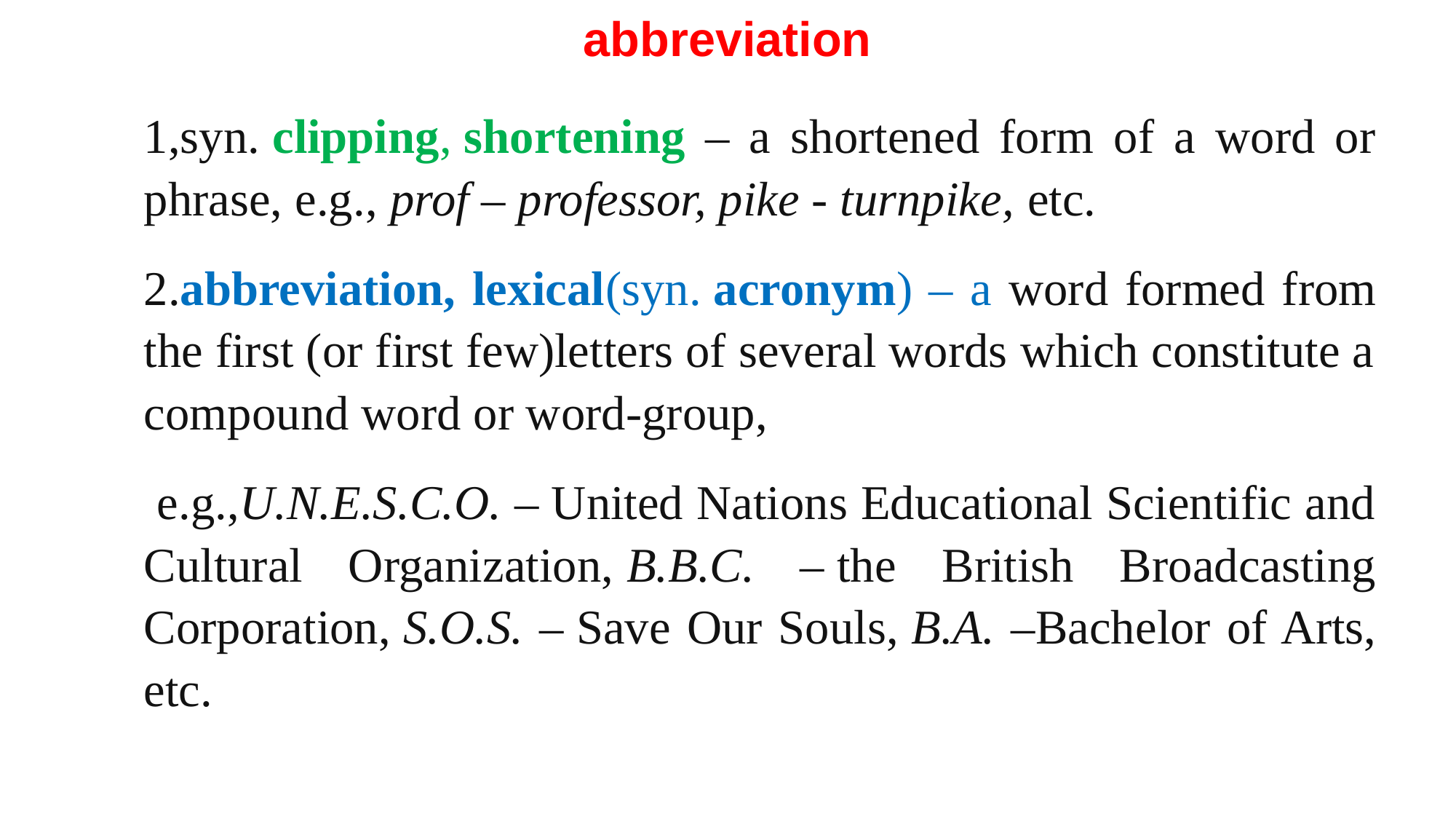

# abbreviation
1,syn. clipping, shortening – a shortened form of a word or phrase, e.g., prof – professor, pike - turnpike, etc.
2.abbreviation, lexical(syn. acronym) – a word formed from the first (or first few)letters of several words which constitute a compound word or word-group,
 e.g.,U.N.E.S.C.O. – United Nations Educational Scientific and Cultural Organization, B.B.C. – the British Broadcasting Corporation, S.O.S. – Save Our Souls, B.A. –Bachelor of Arts, etc.